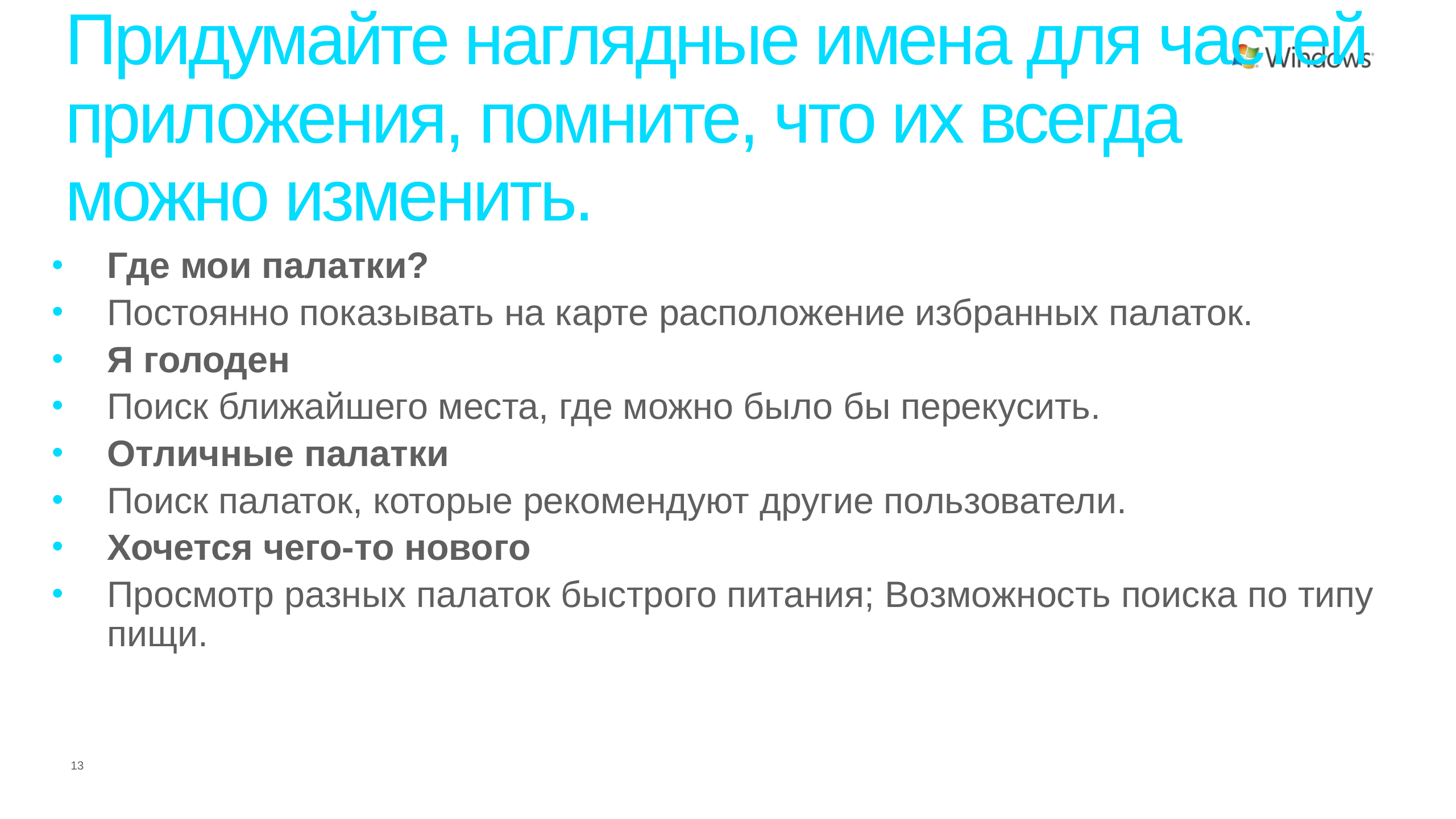

# Придумайте наглядные имена для частей приложения, помните, что их всегда можно изменить.
Где мои палатки?
Постоянно показывать на карте расположение избранных палаток.
Я голоден
Поиск ближайшего места, где можно было бы перекусить.
Отличные палатки
Поиск палаток, которые рекомендуют другие пользователи.
Хочется чего-то нового
Просмотр разных палаток быстрого питания; Возможность поиска по типу пищи.